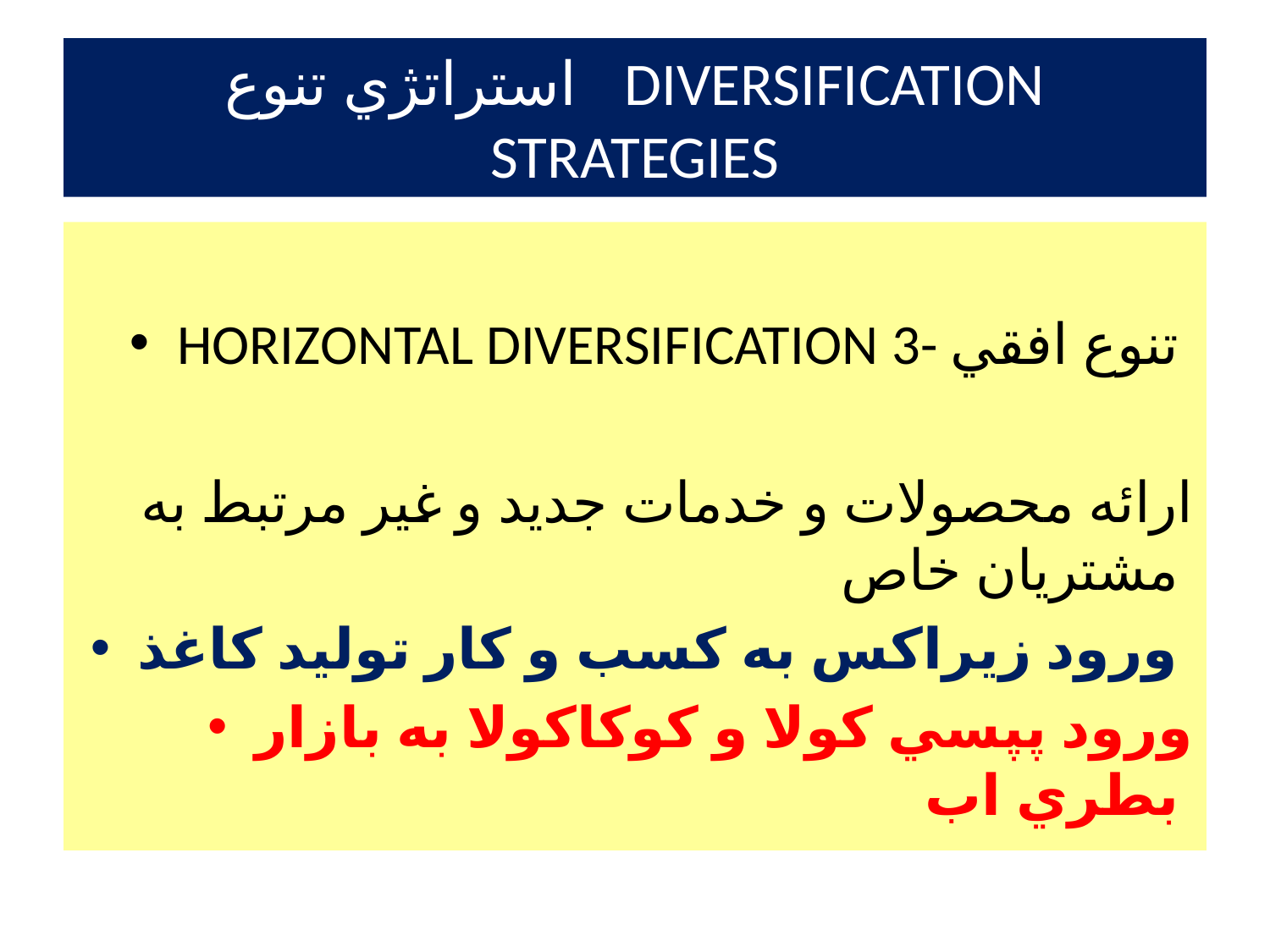

# استراتژي تنوع   DIVERSIFICATION STRATEGIES

HORIZONTAL DIVERSIFICATION 3- تنوع افقي

 ارائه محصولات و خدمات جديد و غير مرتبط به مشتريان خاص
ورود زيراكس به كسب و كار توليد كاغذ
ورود پپسي كولا و كوكاكولا به بازار بطري اب